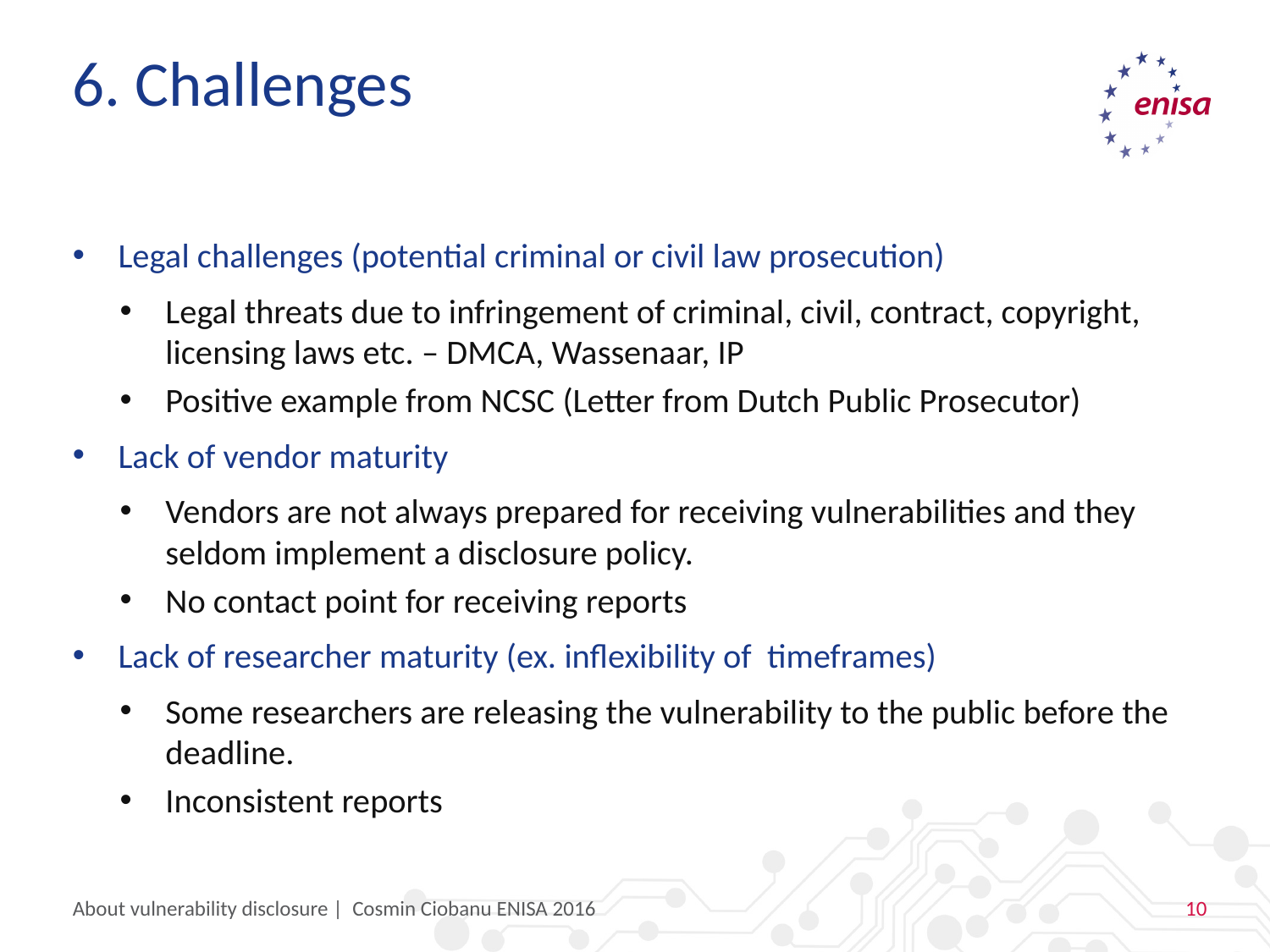

# 6. Challenges
Legal challenges (potential criminal or civil law prosecution)
Legal threats due to infringement of criminal, civil, contract, copyright, licensing laws etc. – DMCA, Wassenaar, IP
Positive example from NCSC (Letter from Dutch Public Prosecutor)
Lack of vendor maturity
Vendors are not always prepared for receiving vulnerabilities and they seldom implement a disclosure policy.
No contact point for receiving reports
Lack of researcher maturity (ex. inflexibility of  timeframes)
Some researchers are releasing the vulnerability to the public before the deadline.
Inconsistent reports
About vulnerability disclosure |  Cosmin Ciobanu ENISA 2016